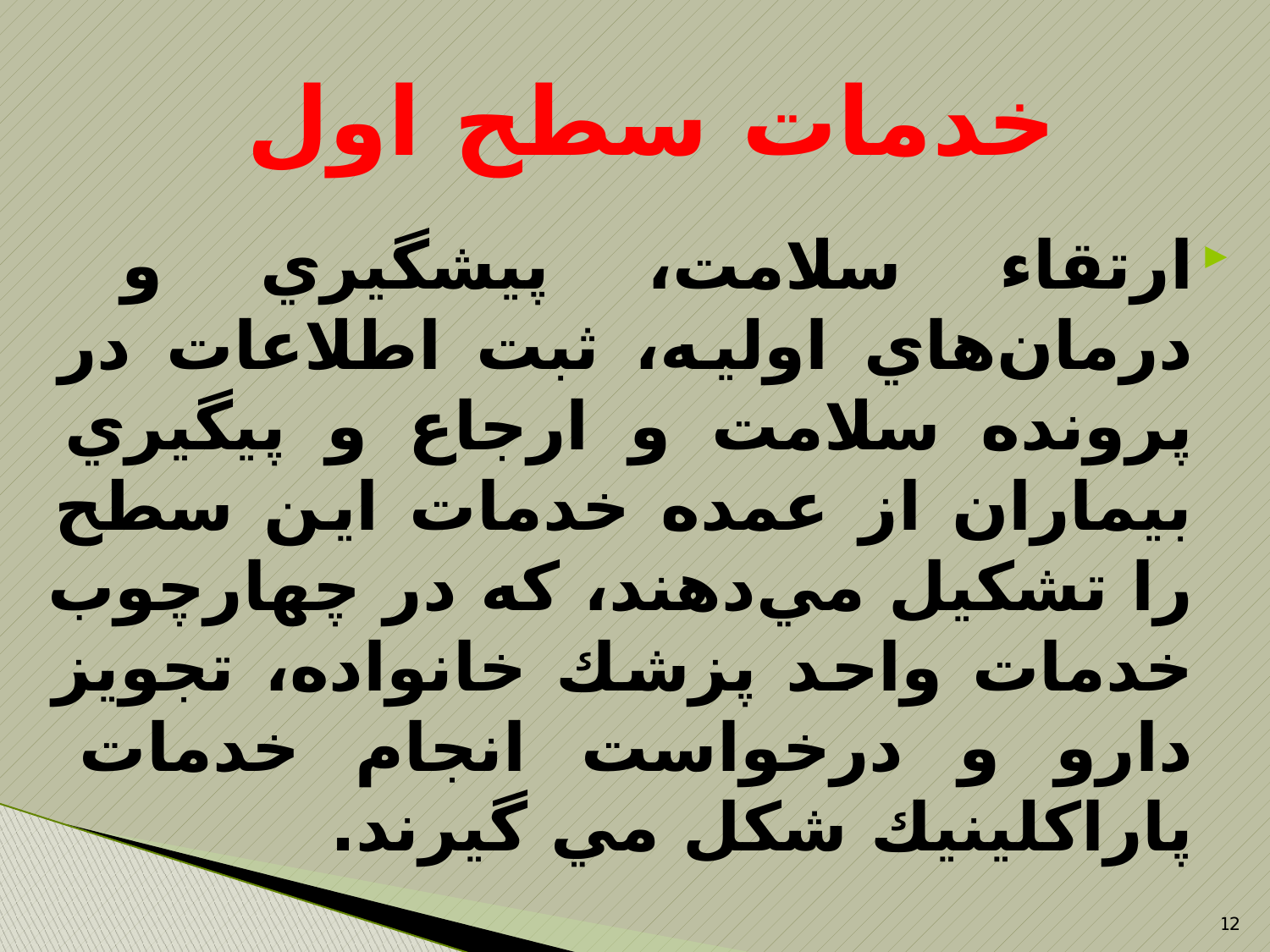

# خدمات سطح اول
ارتقاء سلامت، پيشگيري و درمان‌هاي اوليه، ثبت اطلاعات در پرونده سلامت و ارجاع و پيگيري بيماران از عمده خدمات اين سطح را تشكيل مي‌دهند، كه در چهارچوب خدمات واحد پزشك خانواده، تجويز دارو و درخواست انجام خدمات پاراكلينيك شكل مي گيرند.
12